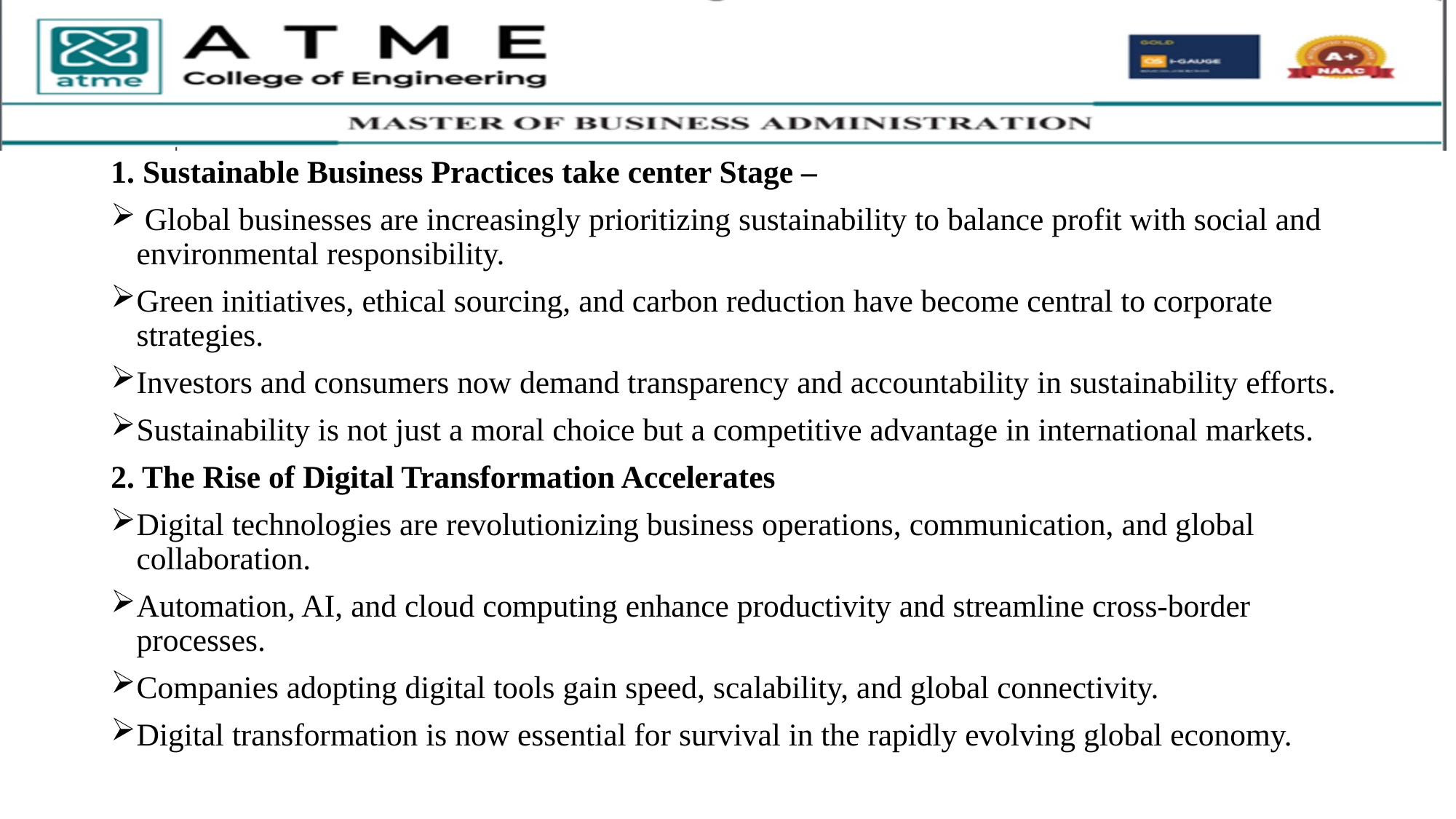

1. Sustainable Business Practices take center Stage –
 Global businesses are increasingly prioritizing sustainability to balance profit with social and environmental responsibility.
Green initiatives, ethical sourcing, and carbon reduction have become central to corporate strategies.
Investors and consumers now demand transparency and accountability in sustainability efforts.
Sustainability is not just a moral choice but a competitive advantage in international markets.
2. The Rise of Digital Transformation Accelerates
Digital technologies are revolutionizing business operations, communication, and global collaboration.
Automation, AI, and cloud computing enhance productivity and streamline cross-border processes.
Companies adopting digital tools gain speed, scalability, and global connectivity.
Digital transformation is now essential for survival in the rapidly evolving global economy.